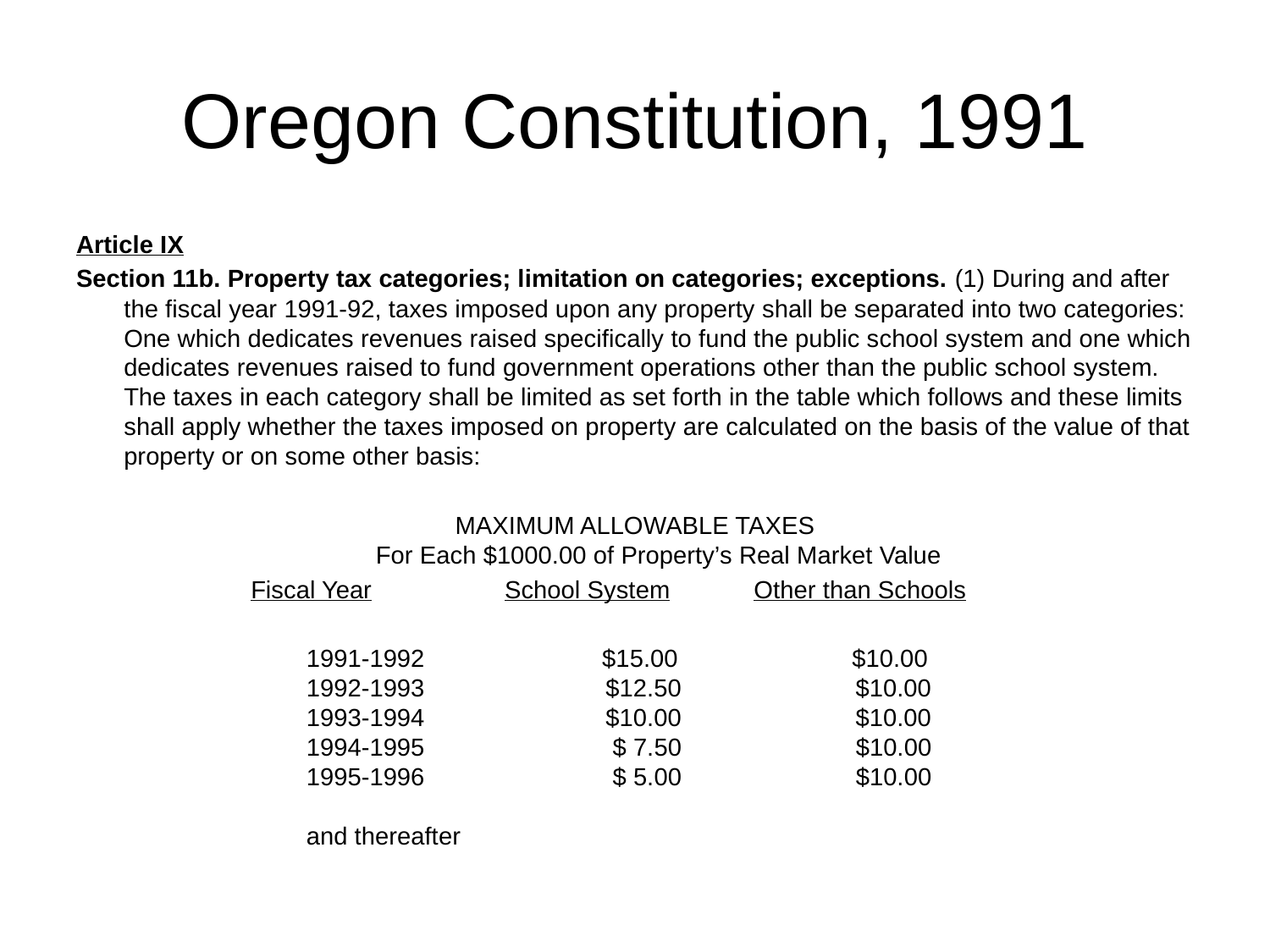

# Oregon Constitution, 1991
Article IX
Section 11b. Property tax categories; limitation on categories; exceptions. (1) During and after the fiscal year 1991-92, taxes imposed upon any property shall be separated into two categories: One which dedicates revenues raised specifically to fund the public school system and one which dedicates revenues raised to fund government operations other than the public school system. The taxes in each category shall be limited as set forth in the table which follows and these limits shall apply whether the taxes imposed on property are calculated on the basis of the value of that property or on some other basis:

MAXIMUM ALLOWABLE TAXES
For Each $1000.00 of Property’s Real Market Value
		Fiscal Year                   School System            Other than Schools

		1991-1992       	      $15.00                         $10.00
	1992-1993                          $12.50                         $10.00
	1993-1994                          $10.00                         $10.00
	1994-1995                           $ 7.50                         $10.00
	1995-1996                           $ 5.00                         $10.00
	and thereafter